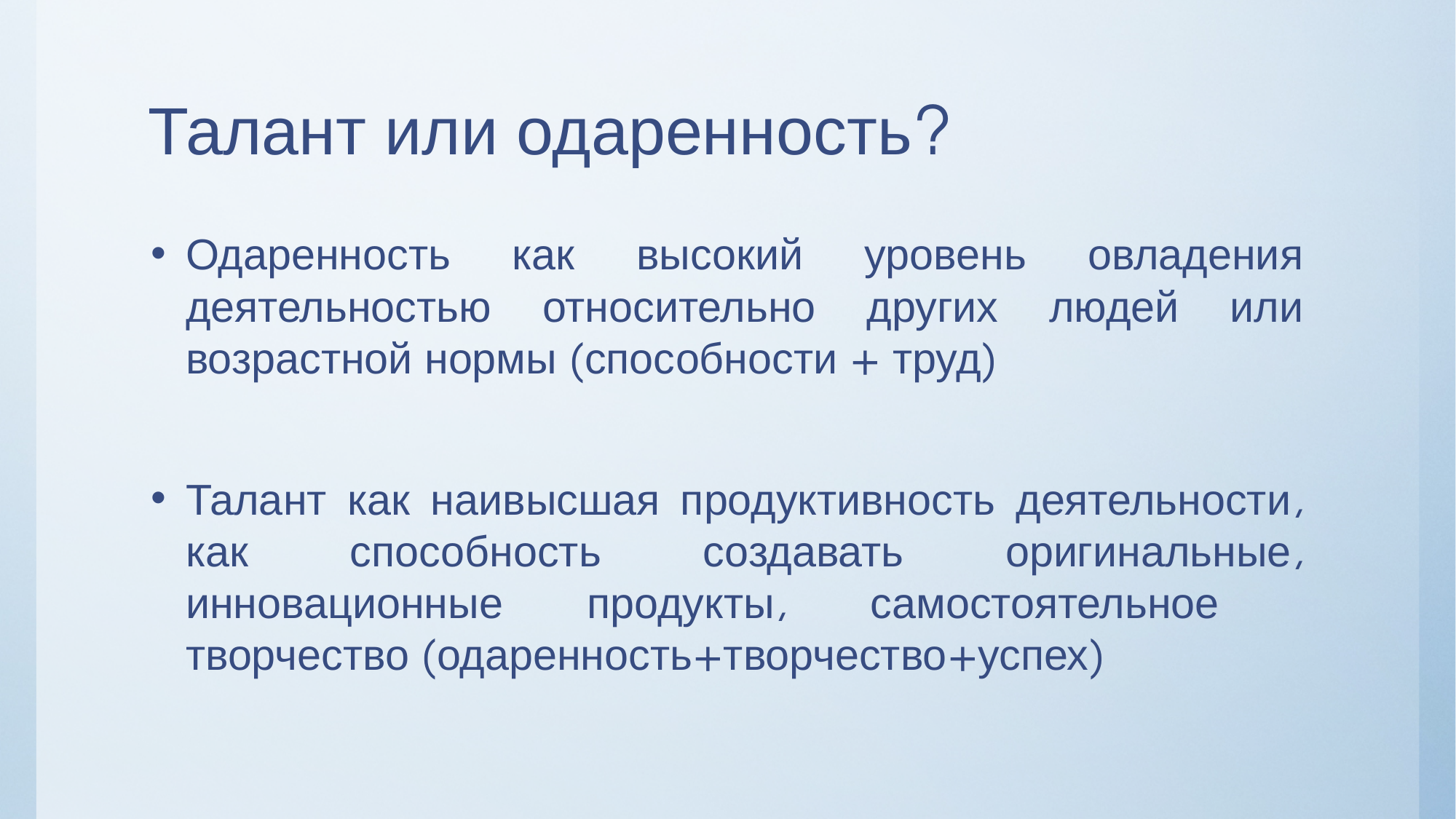

# Талант или одаренность?
Одаренность как высокий уровень овладения деятельностью относительно других людей или возрастной нормы (способности + труд)

Талант как наивысшая продуктивность деятельности, как способность создавать оригинальные, инновационные продукты, самостоятельное  творчество (одаренность+творчество+успех)